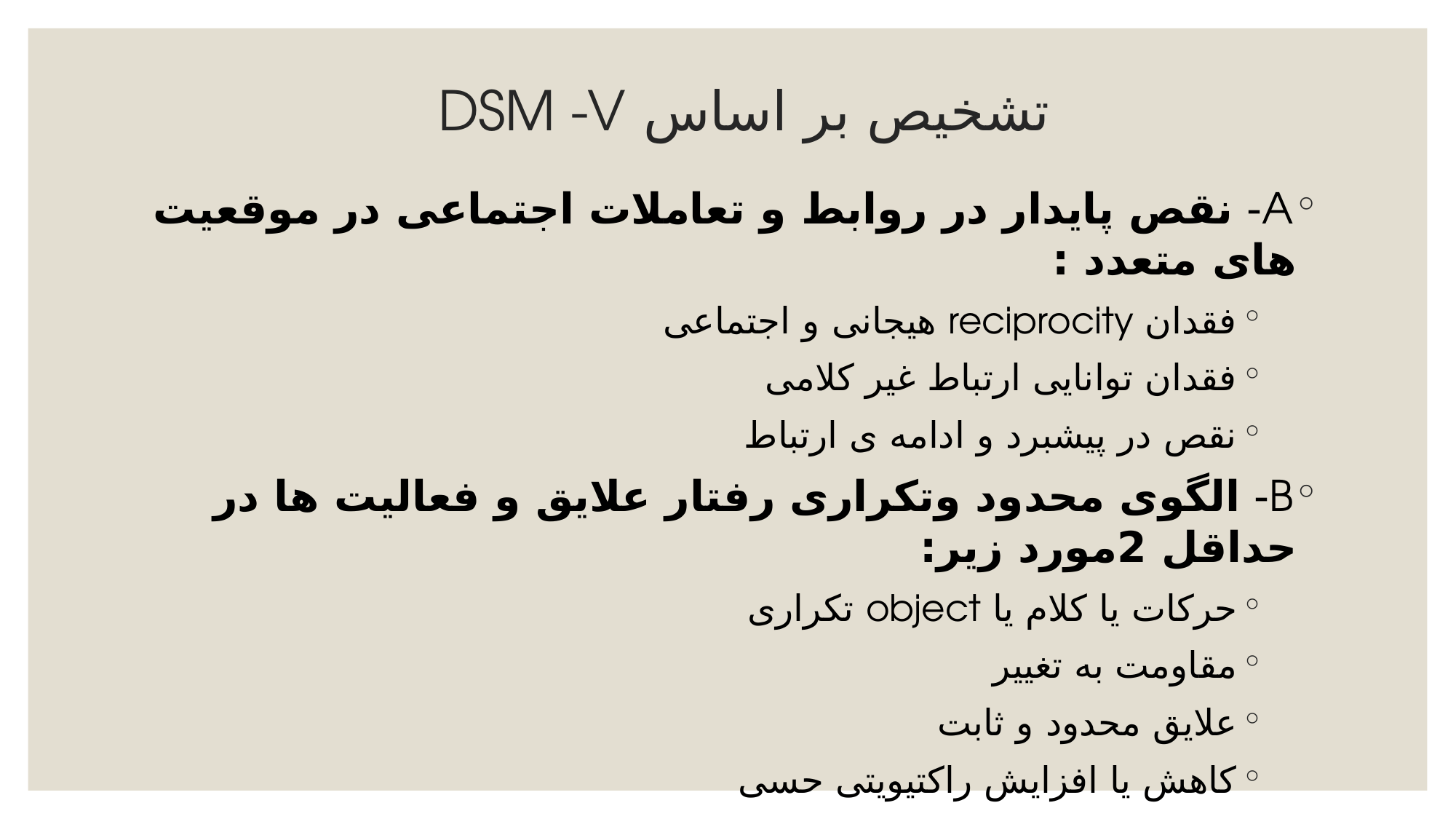

# تشخیص بر اساس DSM -V
A- نقص پایدار در روابط و تعاملات اجتماعی در موقعیت های متعدد :
فقدان reciprocity هیجانی و اجتماعی
فقدان توانایی ارتباط غیر کلامی
نقص در پیشبرد و ادامه ی ارتباط
B- الگوی محدود وتکراری رفتار علایق و فعالیت ها در حداقل 2مورد زیر:
حرکات یا کلام یا object تکراری
مقاومت به تغییر
علایق محدود و ثابت
کاهش یا افزایش راکتیویتی حسی